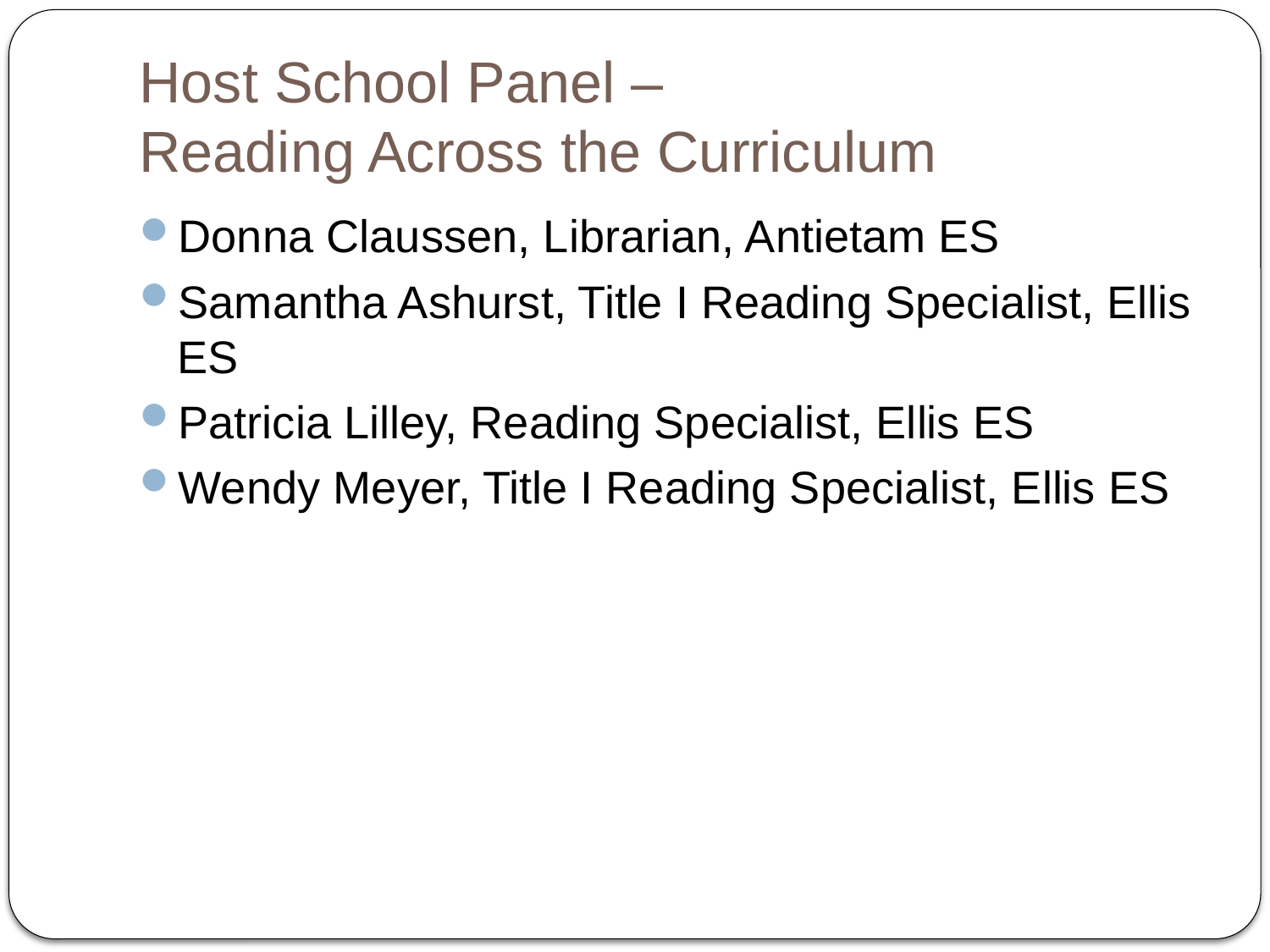

# Host School Panel – Reading Across the Curriculum
Donna Claussen, Librarian, Antietam ES
Samantha Ashurst, Title I Reading Specialist, Ellis ES
Patricia Lilley, Reading Specialist, Ellis ES
Wendy Meyer, Title I Reading Specialist, Ellis ES